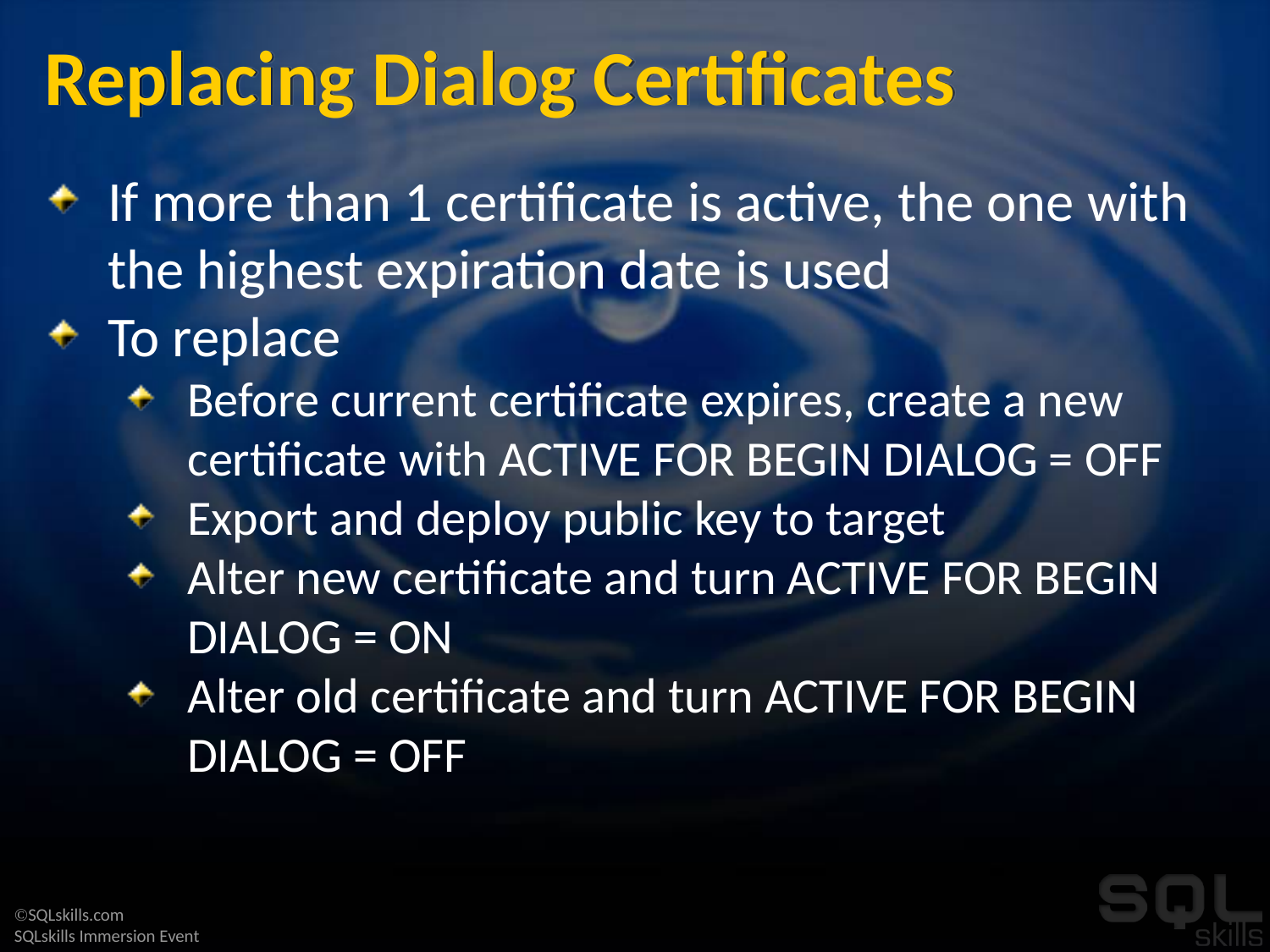

# Replacing Dialog Certificates
If more than 1 certificate is active, the one with the highest expiration date is used
To replace
Before current certificate expires, create a new certificate with ACTIVE FOR BEGIN DIALOG = OFF
Export and deploy public key to target
Alter new certificate and turn ACTIVE FOR BEGIN DIALOG = ON
Alter old certificate and turn ACTIVE FOR BEGIN DIALOG = OFF